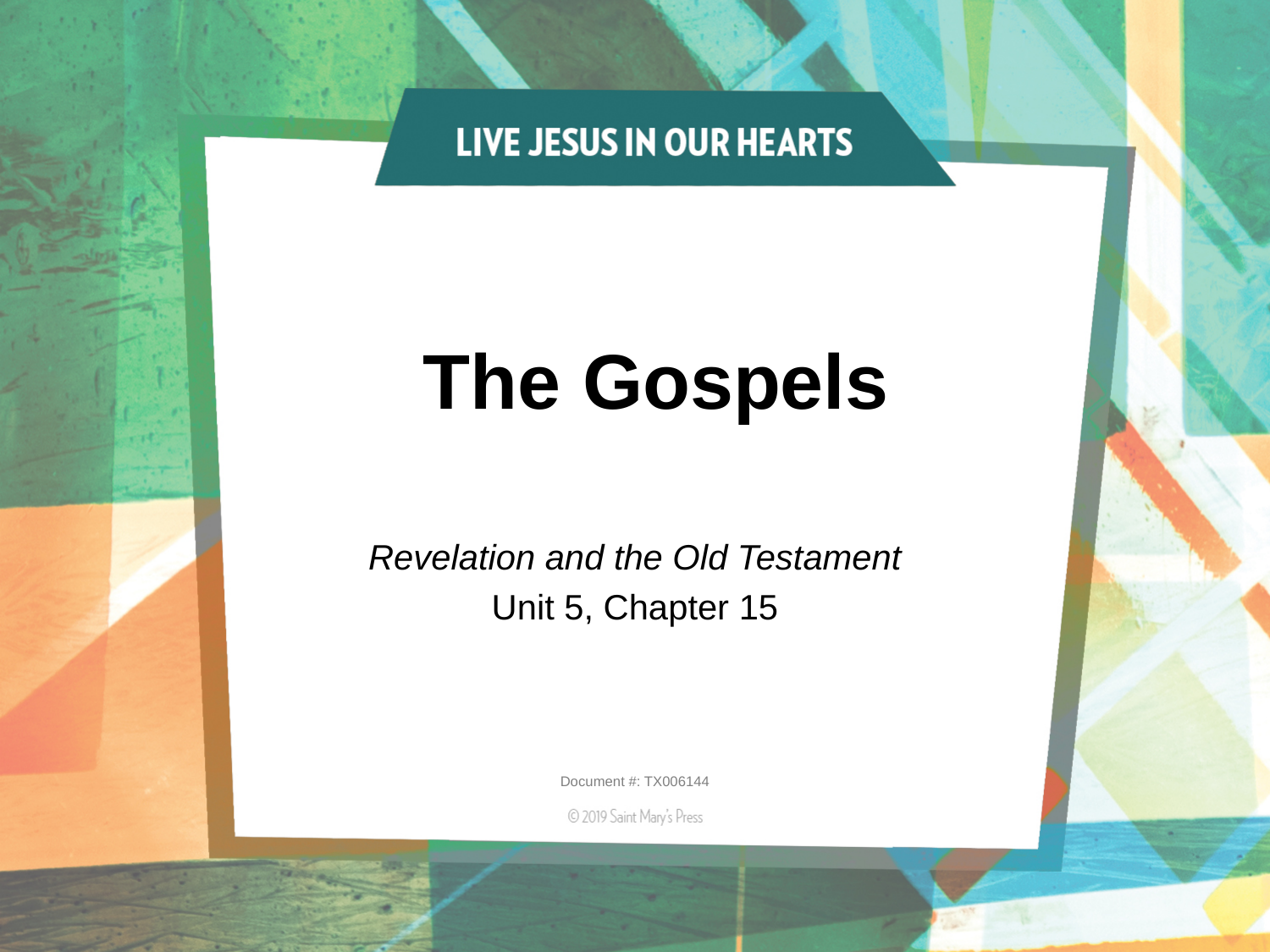

# The Gospels
Revelation and the Old Testament
Unit 5, Chapter 15
Document #: TX006144